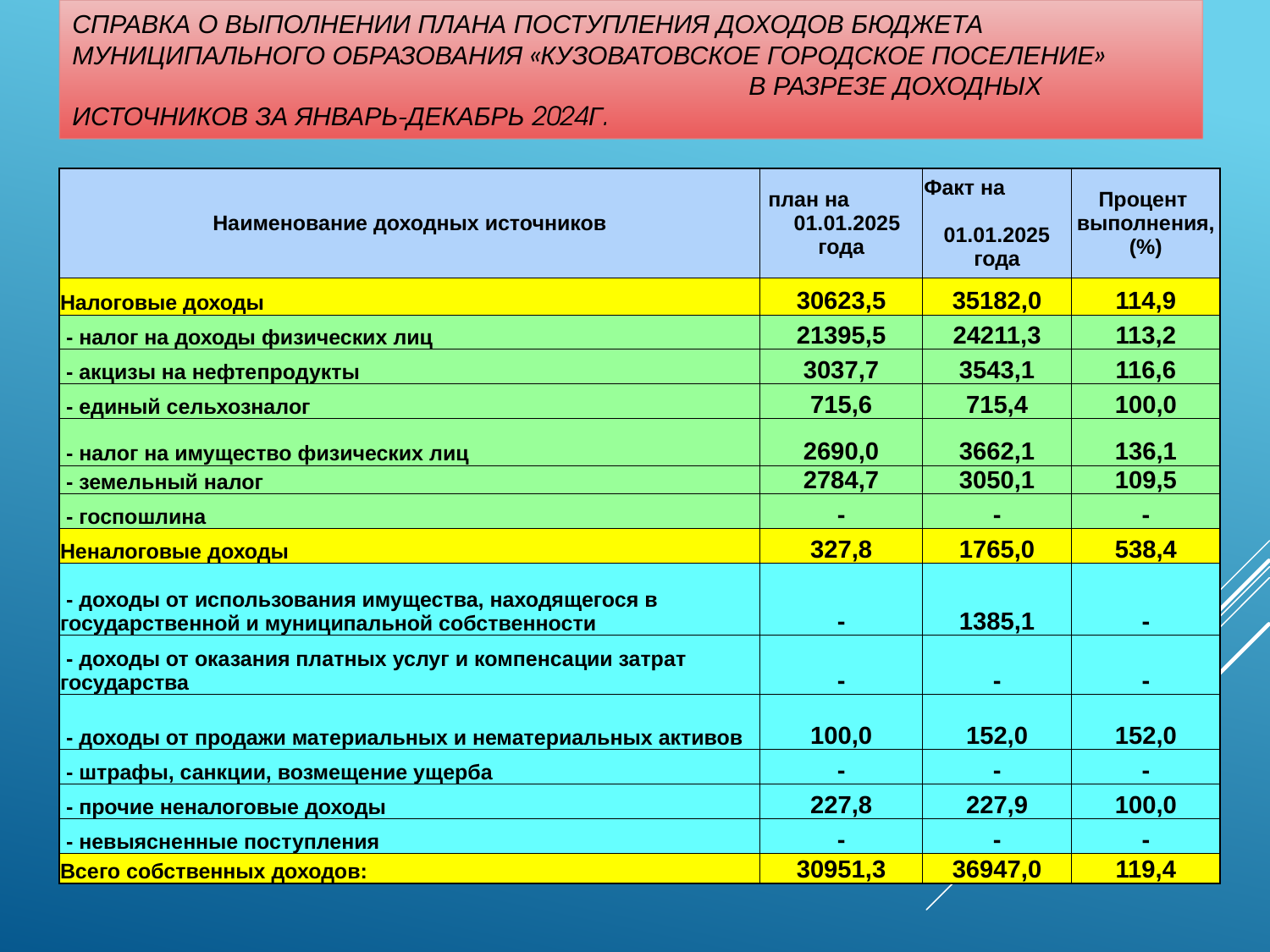

# Справка о выполнении плана поступления доходов бюджета муниципального образования «Кузоватовское городское поселение»                                                                                                          в разрезе доходных источников за январь-декабрь 2024г.
| Наименование доходных источников | план на 01.01.2025 года | Факт на 01.01.2025 года | Процент выполнения, (%) |
| --- | --- | --- | --- |
| Налоговые доходы | 30623,5 | 35182,0 | 114,9 |
| - налог на доходы физических лиц | 21395,5 | 24211,3 | 113,2 |
| - акцизы на нефтепродукты | 3037,7 | 3543,1 | 116,6 |
| - единый сельхозналог | 715,6 | 715,4 | 100,0 |
| - налог на имущество физических лиц | 2690,0 | 3662,1 | 136,1 |
| - земельный налог | 2784,7 | 3050,1 | 109,5 |
| - госпошлина | - | - | - |
| Неналоговые доходы | 327,8 | 1765,0 | 538,4 |
| - доходы от использования имущества, находящегося в государственной и муниципальной собственности | - | 1385,1 | - |
| - доходы от оказания платных услуг и компенсации затрат государства | - | - | - |
| - доходы от продажи материальных и нематериальных активов | 100,0 | 152,0 | 152,0 |
| - штрафы, санкции, возмещение ущерба | - | - | - |
| - прочие неналоговые доходы | 227,8 | 227,9 | 100,0 |
| - невыясненные поступления | - | - | - |
| Всего собственных доходов: | 30951,3 | 36947,0 | 119,4 |